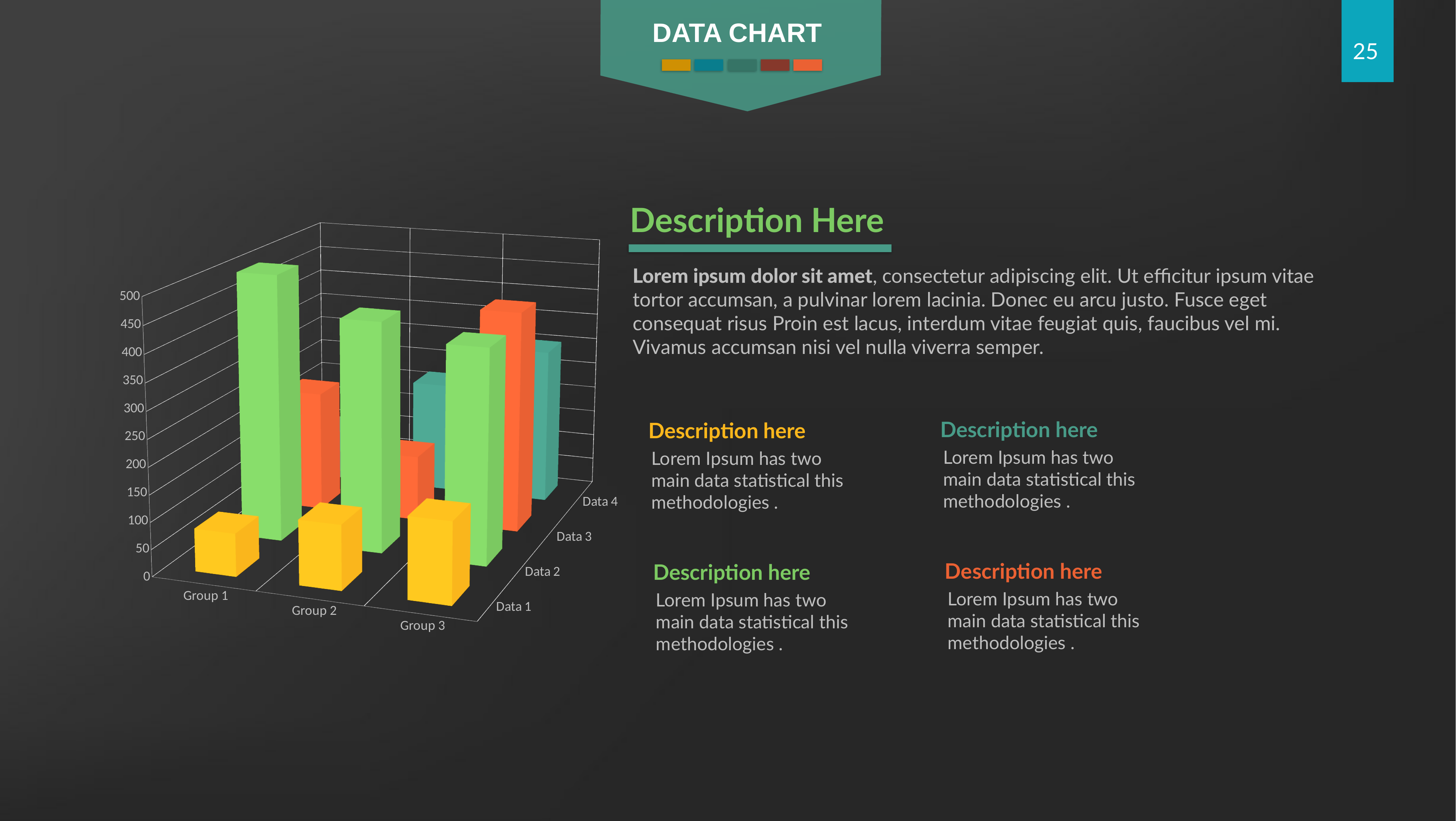

DATA CHART

Description Here

Lorem ipsum dolor sit amet, consectetur adipiscing elit. Ut efficitur ipsum vitae tortor accumsan, a pulvinar lorem lacinia. Donec eu arcu justo. Fusce eget consequat risus Proin est lacus, interdum vitae feugiat quis, faucibus vel mi.  Vivamus accumsan nisi vel nulla viverra semper.

[unsupported chart]

Description here
Description here
Lorem Ipsum has two main data statistical this methodologies .
Lorem Ipsum has two main data statistical this methodologies .
Description here
Description here
Lorem Ipsum has two main data statistical this methodologies .
Lorem Ipsum has two main data statistical this methodologies .